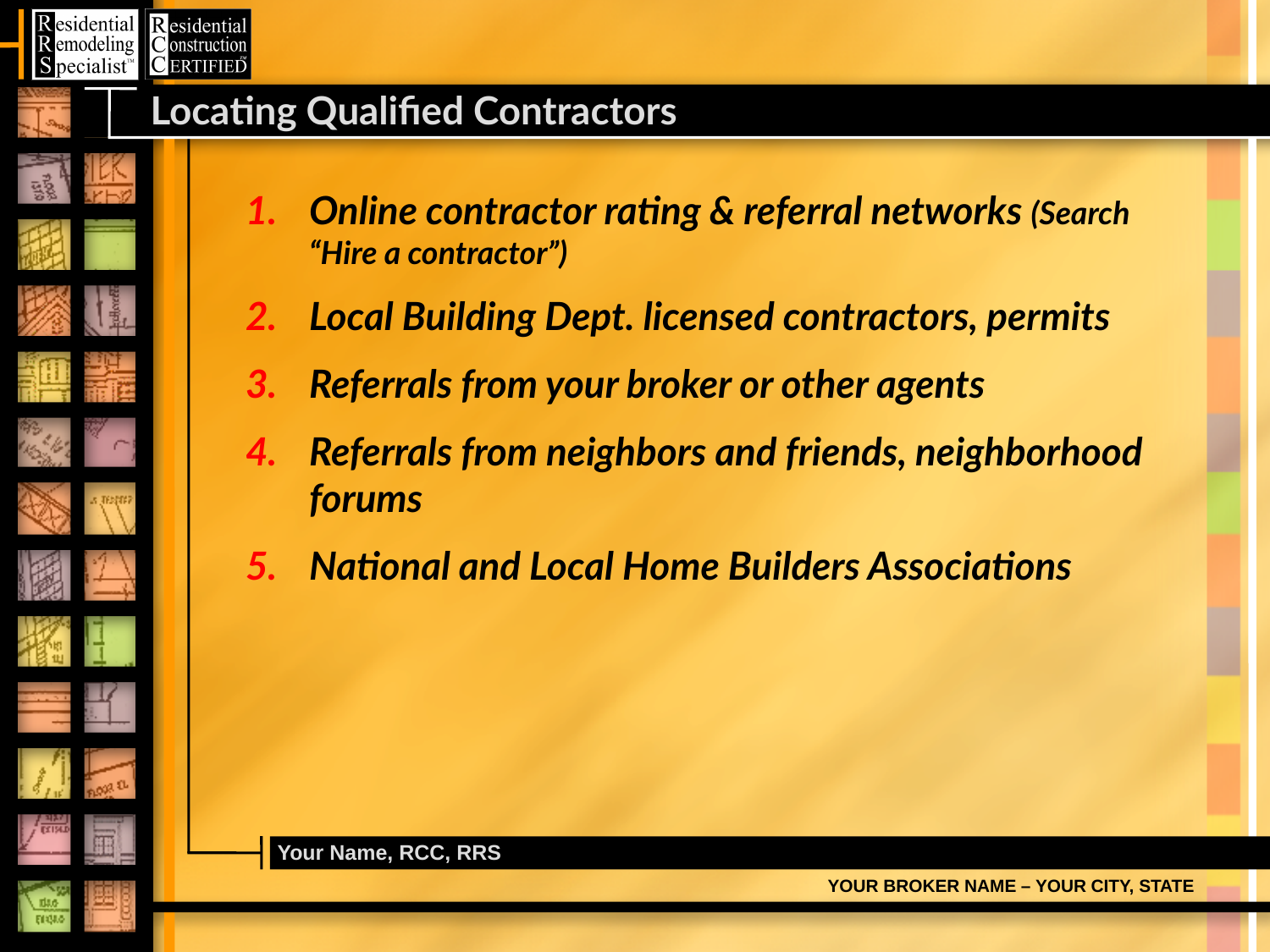

# Locating Qualified Contractors
Online contractor rating & referral networks (Search “Hire a contractor”)
Local Building Dept. licensed contractors, permits
Referrals from your broker or other agents
Referrals from neighbors and friends, neighborhood forums
National and Local Home Builders Associations

Your Name, RCC, RRS